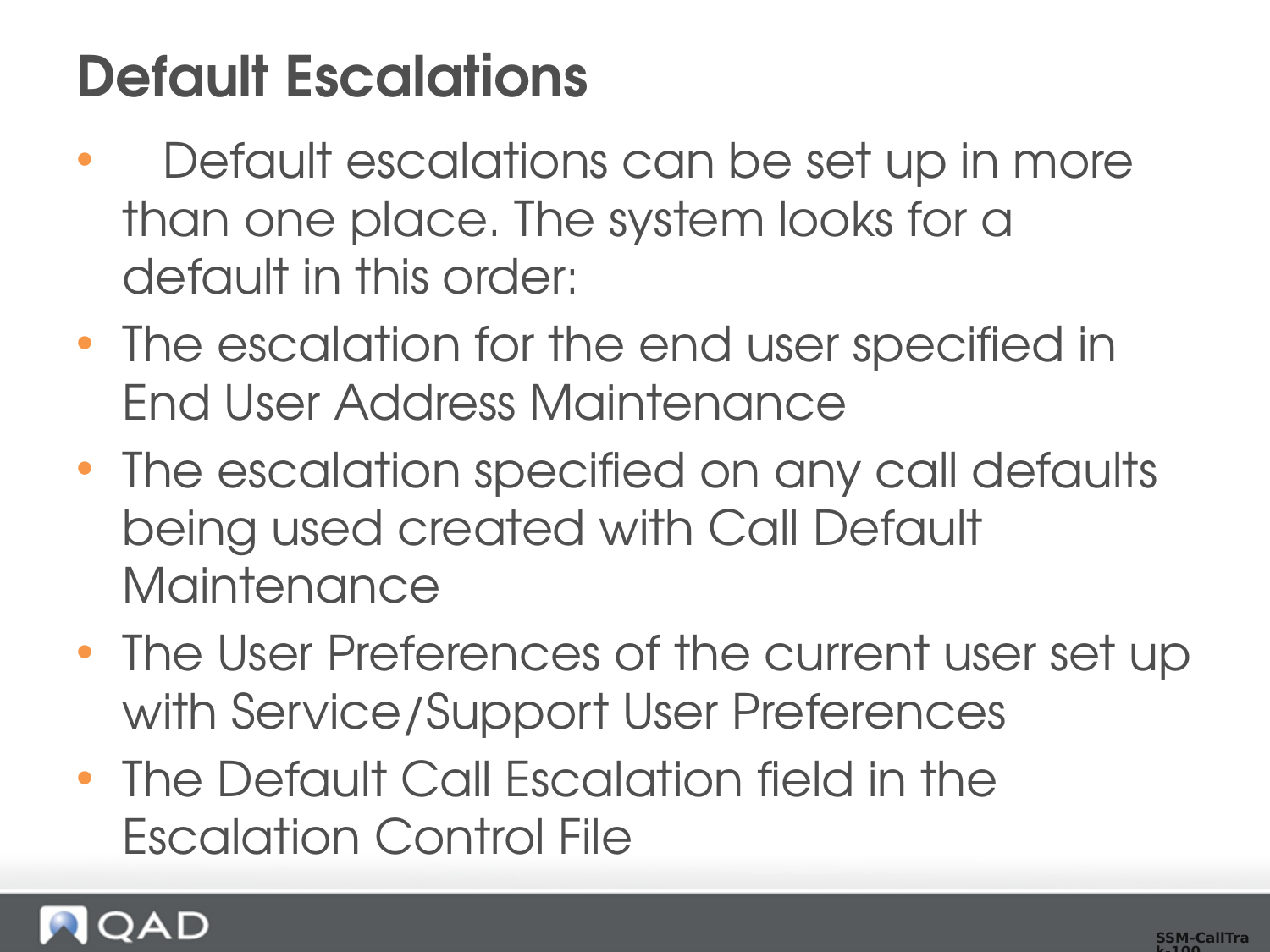

# Default Escalations
   Default escalations can be set up in more than one place. The system looks for a default in this order:
The escalation for the end user specified in End User Address Maintenance
The escalation specified on any call defaults being used created with Call Default Maintenance
The User Preferences of the current user set up with Service/Support User Preferences
The Default Call Escalation field in the Escalation Control File

SSM-CallTrak-100